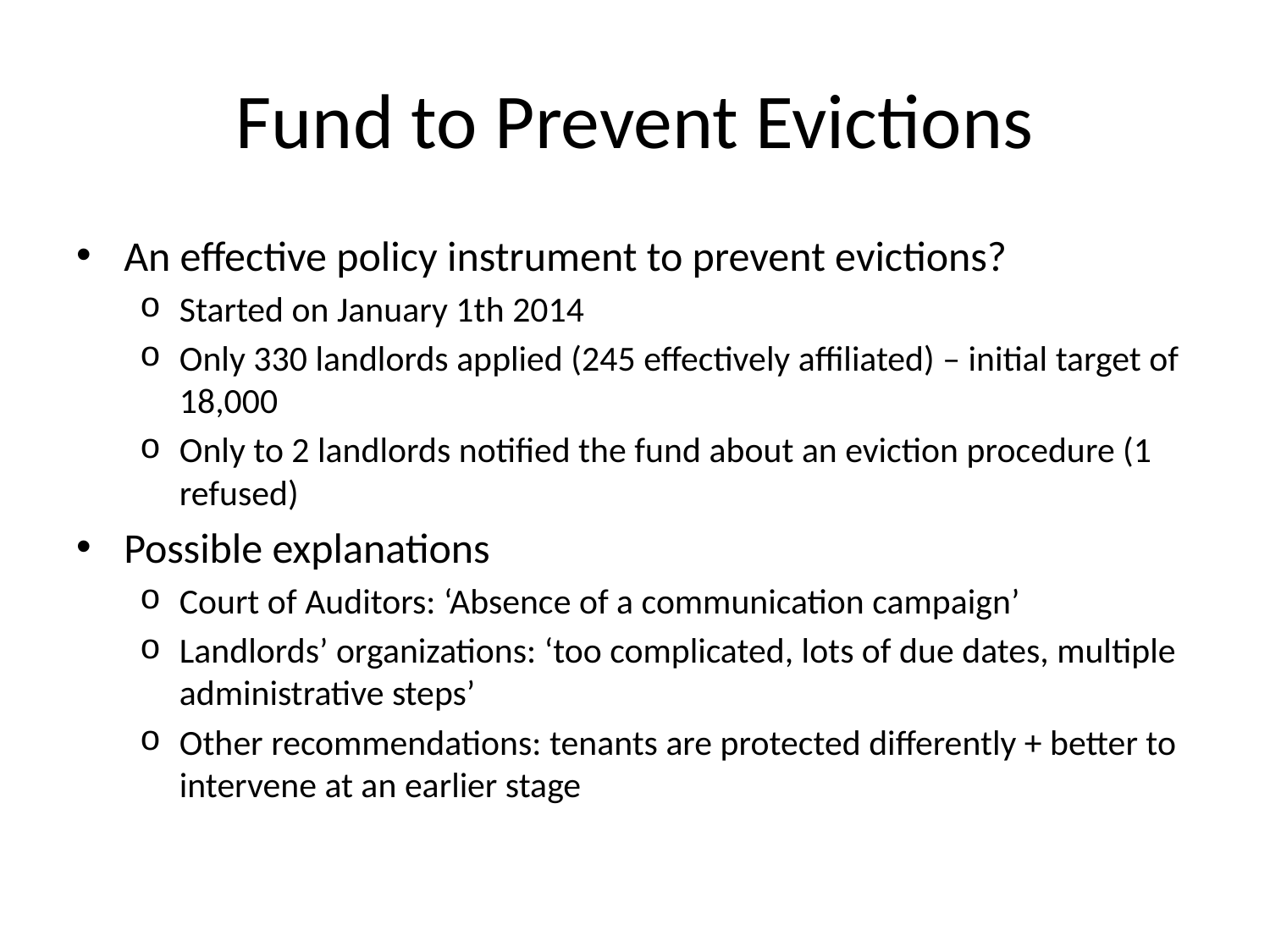

# Fund to Prevent Evictions
An effective policy instrument to prevent evictions?
Started on January 1th 2014
Only 330 landlords applied (245 effectively affiliated) – initial target of 18,000
Only to 2 landlords notified the fund about an eviction procedure (1 refused)
Possible explanations
Court of Auditors: ‘Absence of a communication campaign’
Landlords’ organizations: ‘too complicated, lots of due dates, multiple administrative steps’
Other recommendations: tenants are protected differently + better to intervene at an earlier stage